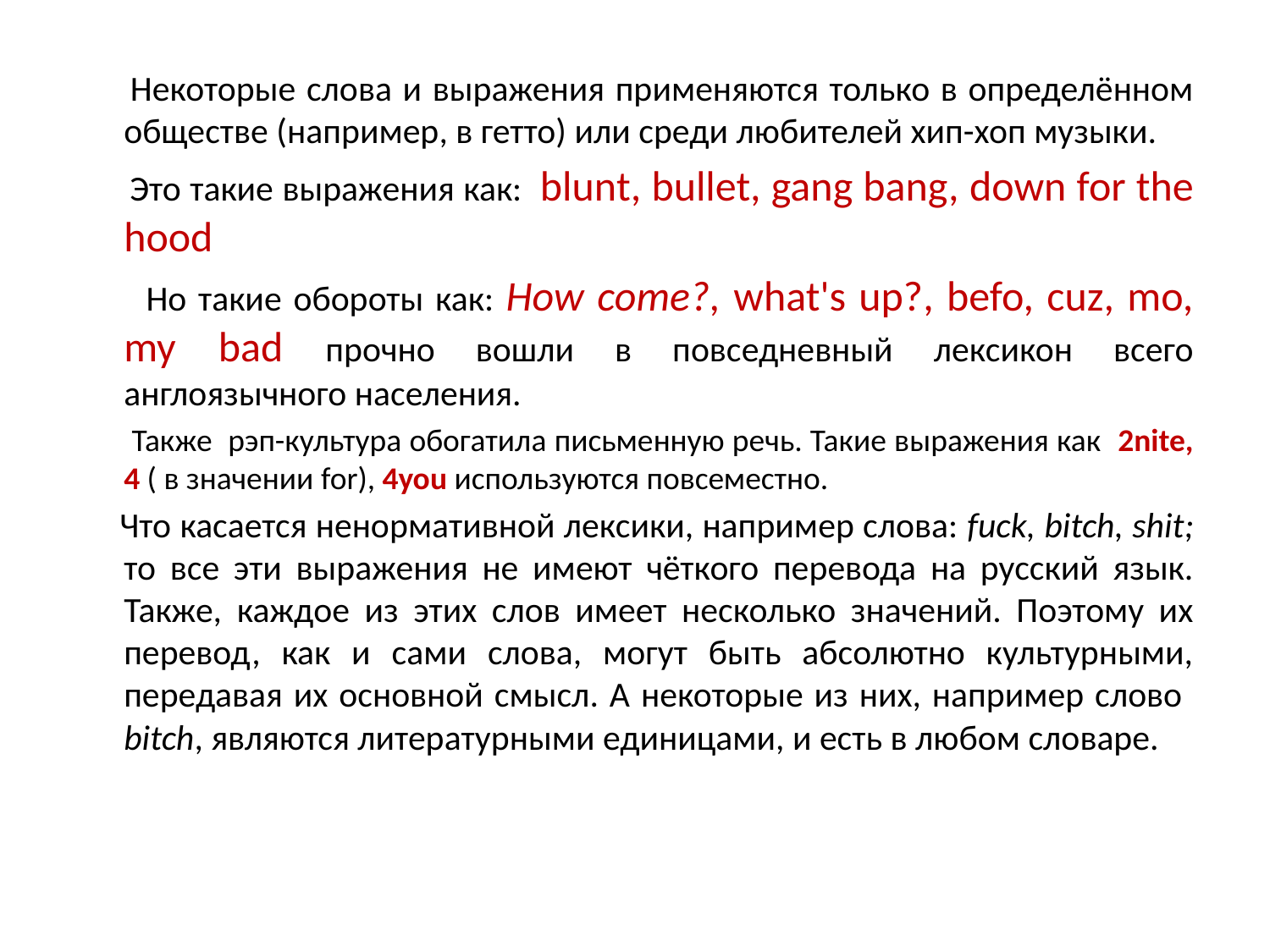

Некоторые слова и выражения применяются только в определённом обществе (например, в гетто) или среди любителей хип-хоп музыки.
      Это такие выражения как:  blunt, bullet, gang bang, down for the hood
      Но такие обороты как: How come?, what's up?, befo, cuz, mo, my bad прочно вошли в повседневный лексикон всего англоязычного населения.
       Также  рэп-культура обогатила письменную речь. Такие выражения как  2nite, 4 ( в значении for), 4you используются повсеместно.
     Что касается ненормативной лексики, например слова: fuck, bitch, shit; то все эти выражения не имеют чёткого перевода на русский язык. Также, каждое из этих слов имеет несколько значений. Поэтому их перевод, как и сами слова, могут быть абсолютно культурными, передавая их основной смысл. А некоторые из них, например слово  bitch, являются литературными единицами, и есть в любом словаре.